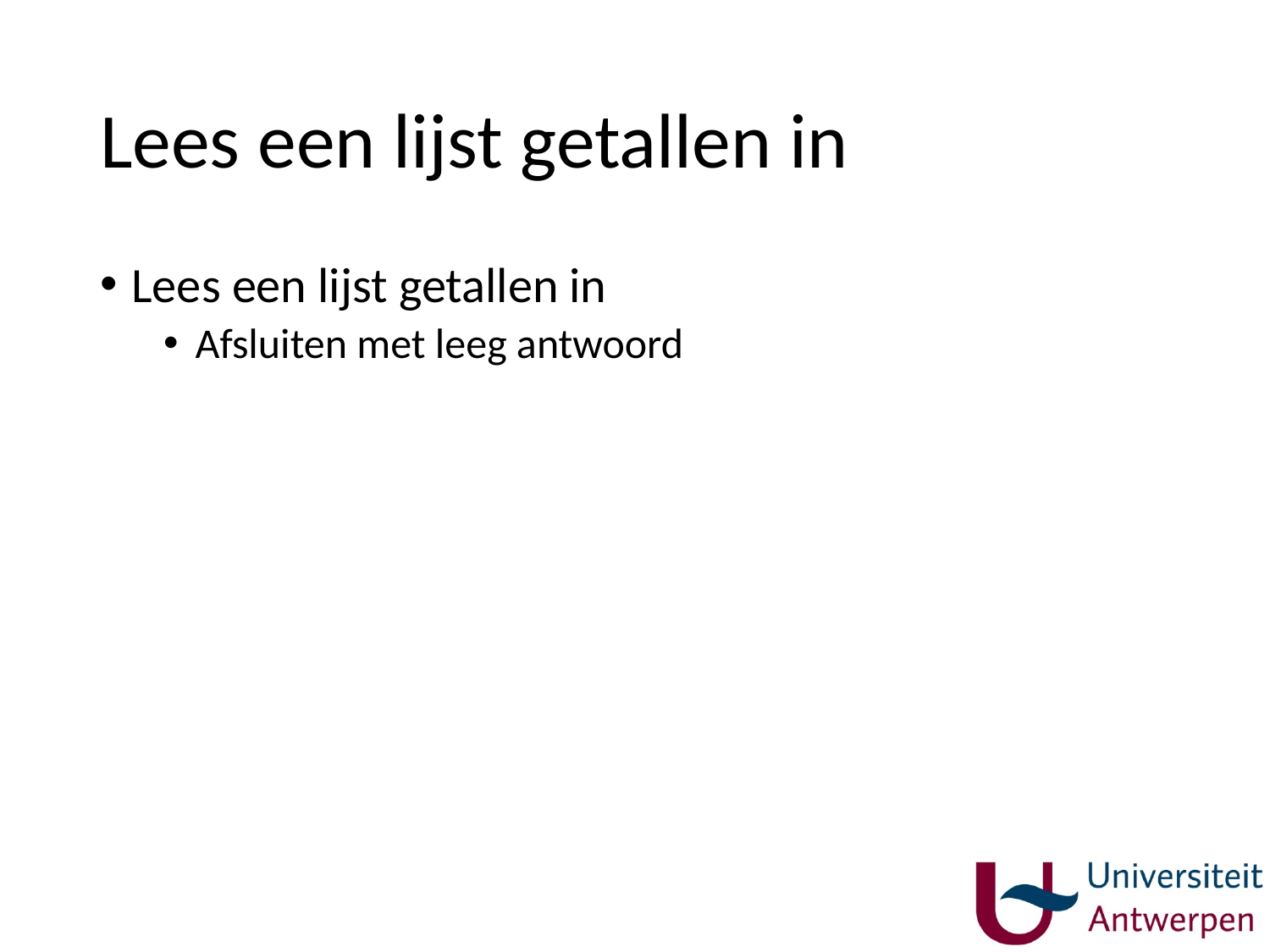

# Lees een lijst getallen in
Lees een lijst getallen in
Afsluiten met leeg antwoord